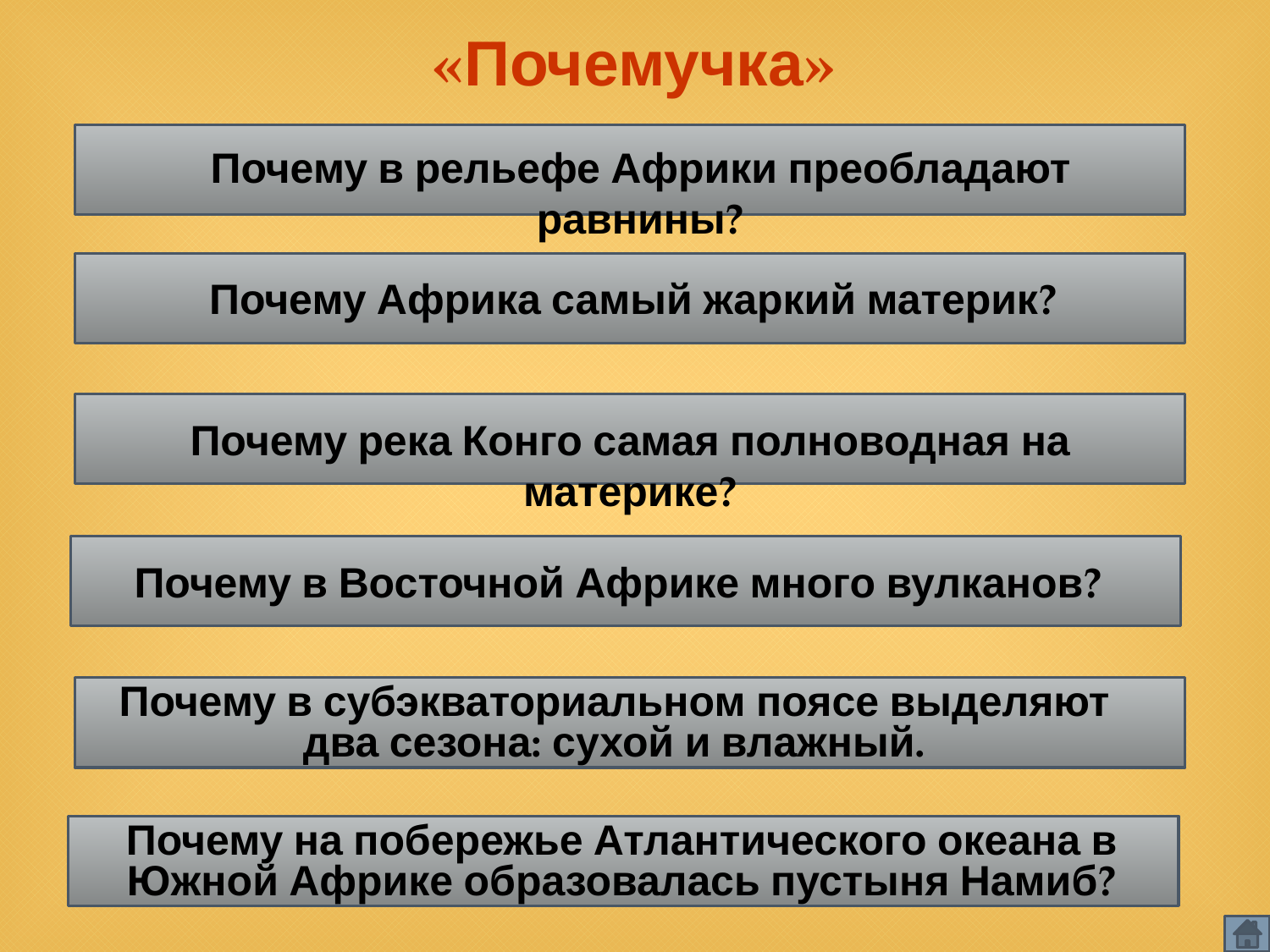

«Почемучка»

Почему в рельефе Африки преобладают равнины?

Почему Африка самый жаркий материк?

Почему река Конго самая полноводная на материке?

Почему в Восточной Африке много вулканов?

Почему в субэкваториальном поясе выделяют два сезона: сухой и влажный.

Почему на побережье Атлантического океана в Южной Африке образовалась пустыня Намиб?